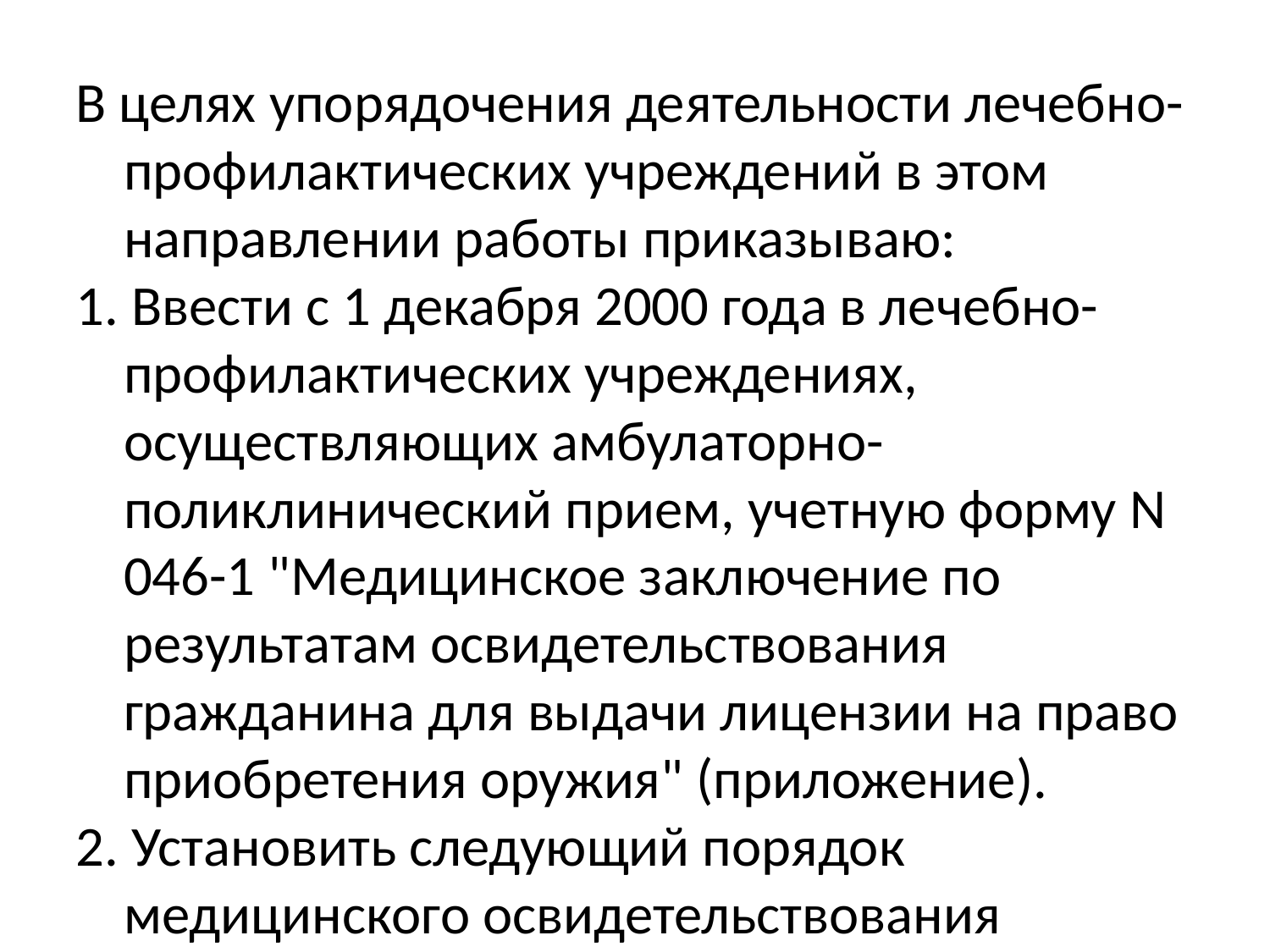

В целях упорядочения деятельности лечебно-профилактических учреждений в этом направлении работы приказываю:
1. Ввести с 1 декабря 2000 года в лечебно-профилактических учреждениях, осуществляющих амбулаторно-поликлинический прием, учетную форму N 046-1 "Медицинское заключение по результатам освидетельствования гражданина для выдачи лицензии на право приобретения оружия" (приложение).
2. Установить следующий порядок медицинского освидетельствования граждан для выдачи лицензии на право приобретения оружия:
Абзац исключен. - Приказ Минздравсоцразвития РФ от 12.07.2010 N 512н.
В освидетельствовании принимают участие врач-терапевт с привлечением имеющейся медицинской документации, а также специалисты-психиатр, нарколог, окулист. В случае отсутствия специалистов в данном медицинском учреждении привлечение их осуществляется на договорной основе.
(в ред. Приказа Минздравсоцразвития РФ от 12.07.2010 N 512н)
Заключение специалистов утверждается клинико-экспертной комиссией медицинского учреждения и скрепляется печатью.
3. Считать утратившим силу п. 7 Приложения 2 Приказа Минздрава России от 14.03.96 N 90 "О порядке проведения предварительных и периодических осмотров" (Приказ в госрегистрации не нуждается, письмо Минюста России от 30.12.96 N 07-02-1376-96).